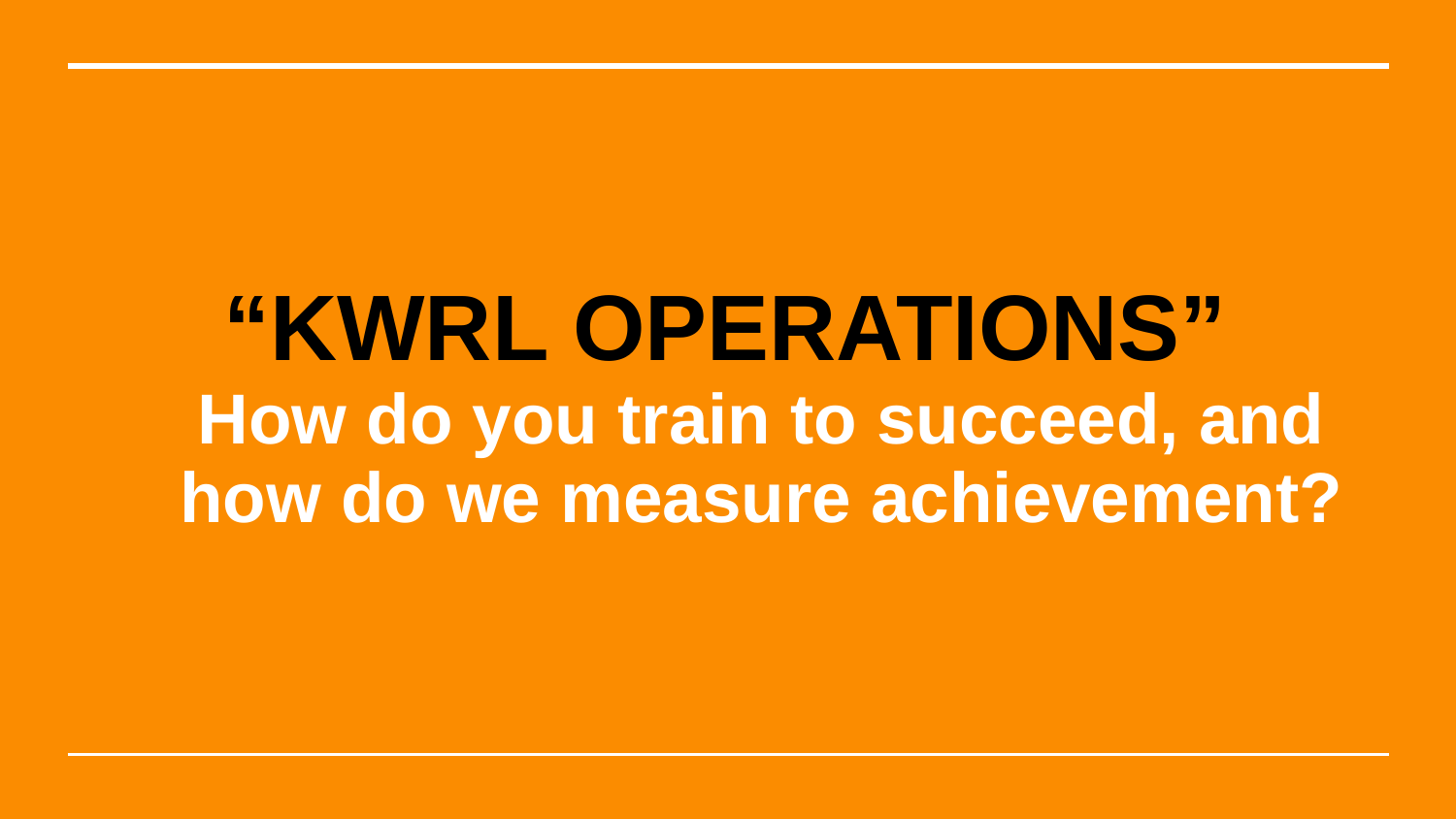

# “KWRL OPERATIONS”
How do you train to succeed, and how do we measure achievement?